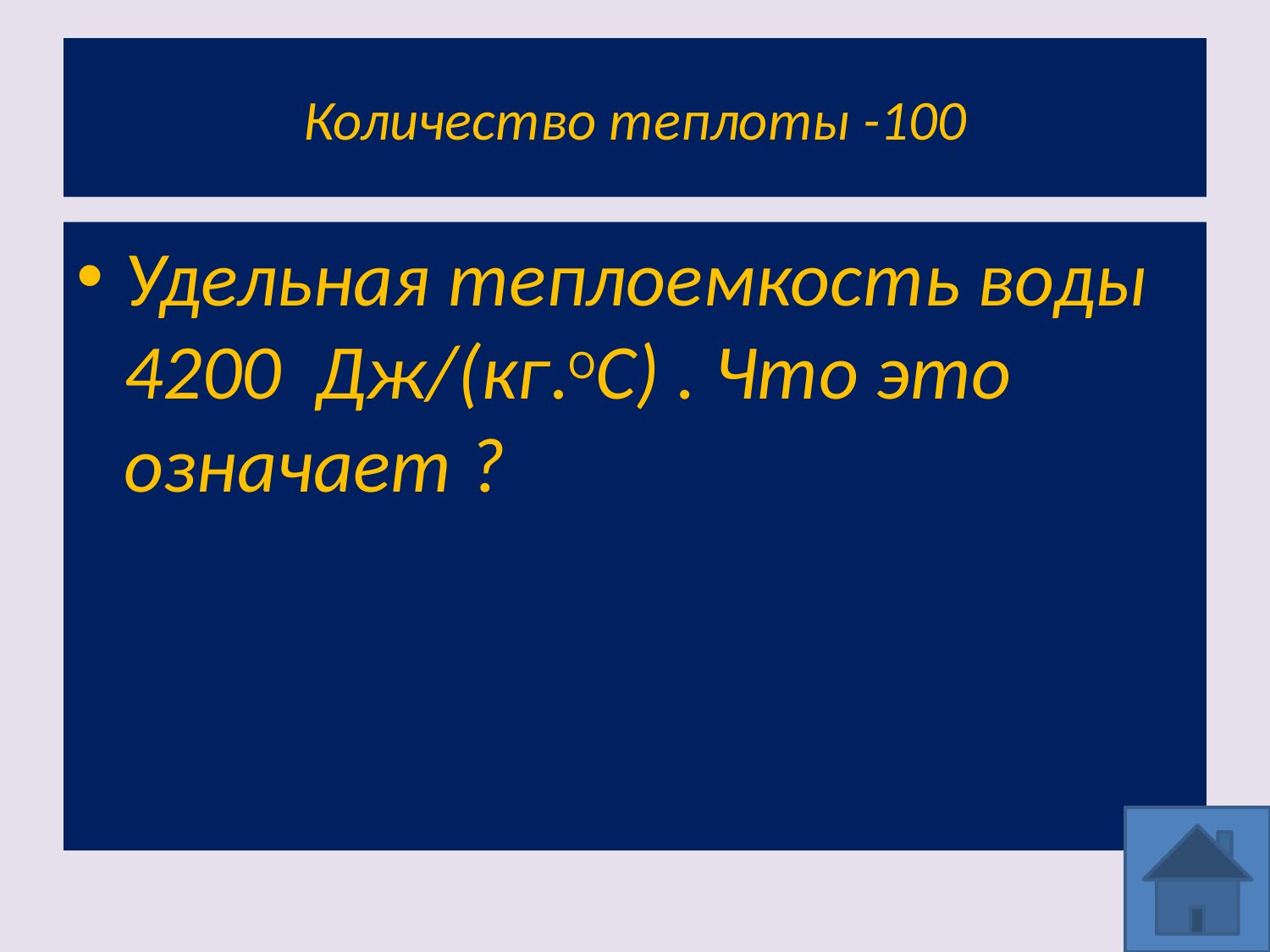

# Количество теплоты -100
Удельная теплоемкость воды 4200  Дж/(кг.ОС) . Что это означает ?